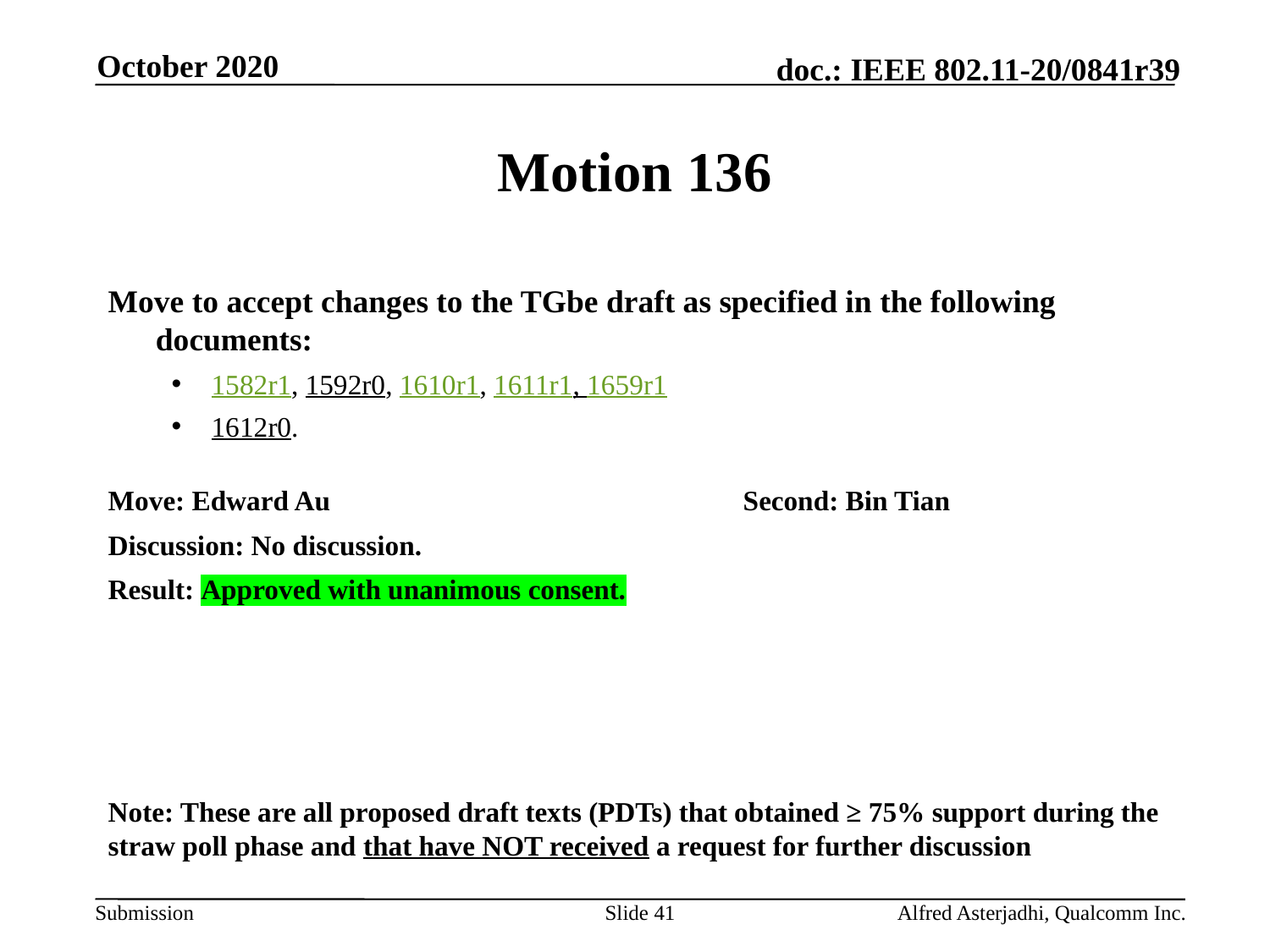

October 2020
# Motion 136
Move to accept changes to the TGbe draft as specified in the following documents:
1582r1, 1592r0, 1610r1, 1611r1, 1659r1
1612r0.

Move: Edward Au				Second: Bin Tian
Discussion: No discussion.
Result: Approved with unanimous consent.

Note: These are all proposed draft texts (PDTs) that obtained ≥ 75% support during the straw poll phase and that have NOT received a request for further discussion

Slide 41
Alfred Asterjadhi, Qualcomm Inc.